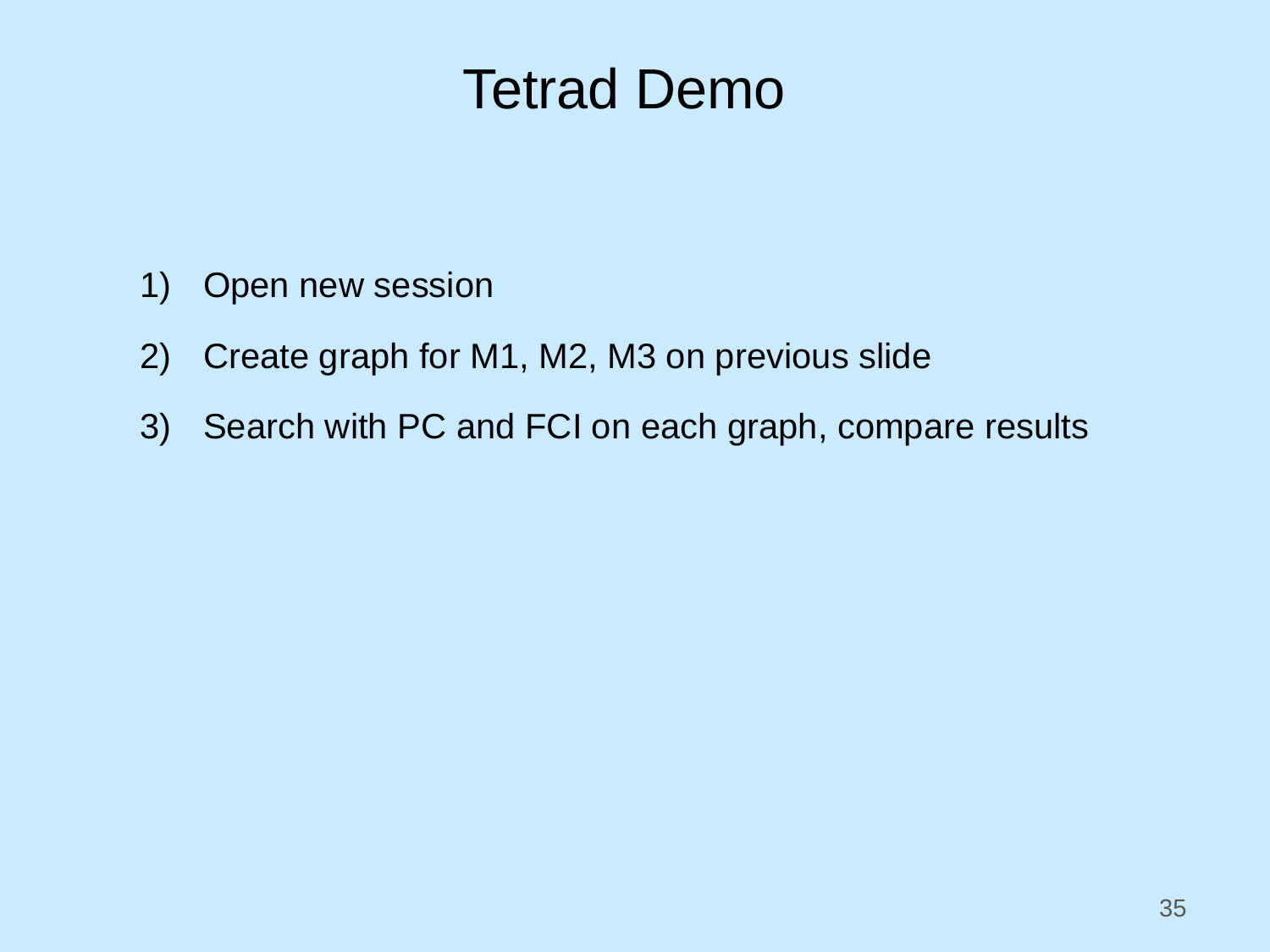

# Tetrad Demo
Open new session
Create graph for M1, M2, M3 on previous slide
Search with PC and FCI on each graph, compare results

35